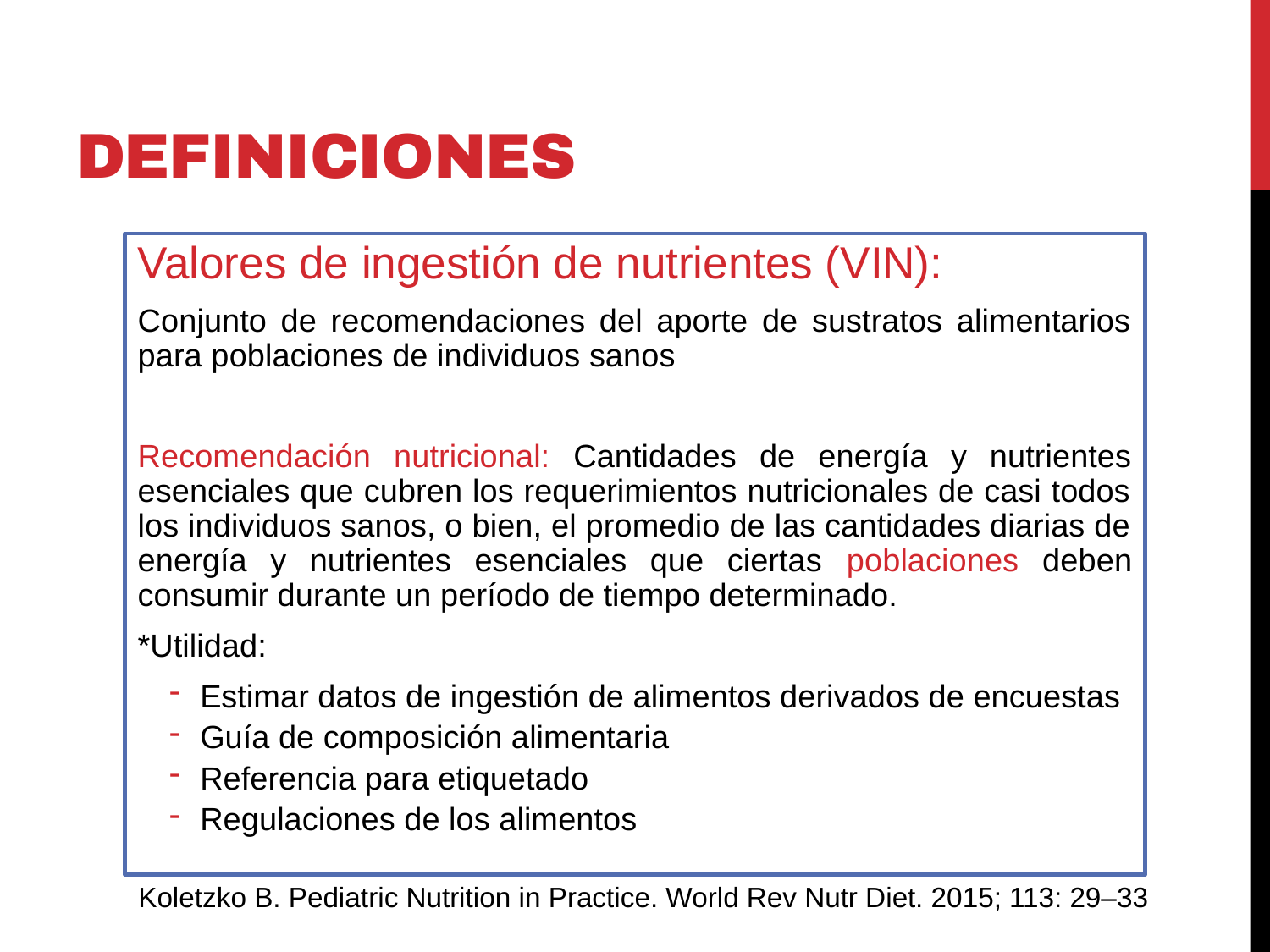

# Definiciones
Valores de ingestión de nutrientes (VIN):
Conjunto de recomendaciones del aporte de sustratos alimentarios para poblaciones de individuos sanos

Recomendación nutricional: Cantidades de energía y nutrientes esenciales que cubren los requerimientos nutricionales de casi todos los individuos sanos, o bien, el promedio de las cantidades diarias de energía y nutrientes esenciales que ciertas poblaciones deben consumir durante un período de tiempo determinado.
*Utilidad:
Estimar datos de ingestión de alimentos derivados de encuestas
Guía de composición alimentaria
Referencia para etiquetado
Regulaciones de los alimentos
Koletzko B. Pediatric Nutrition in Practice. World Rev Nutr Diet. 2015; 113: 29–33